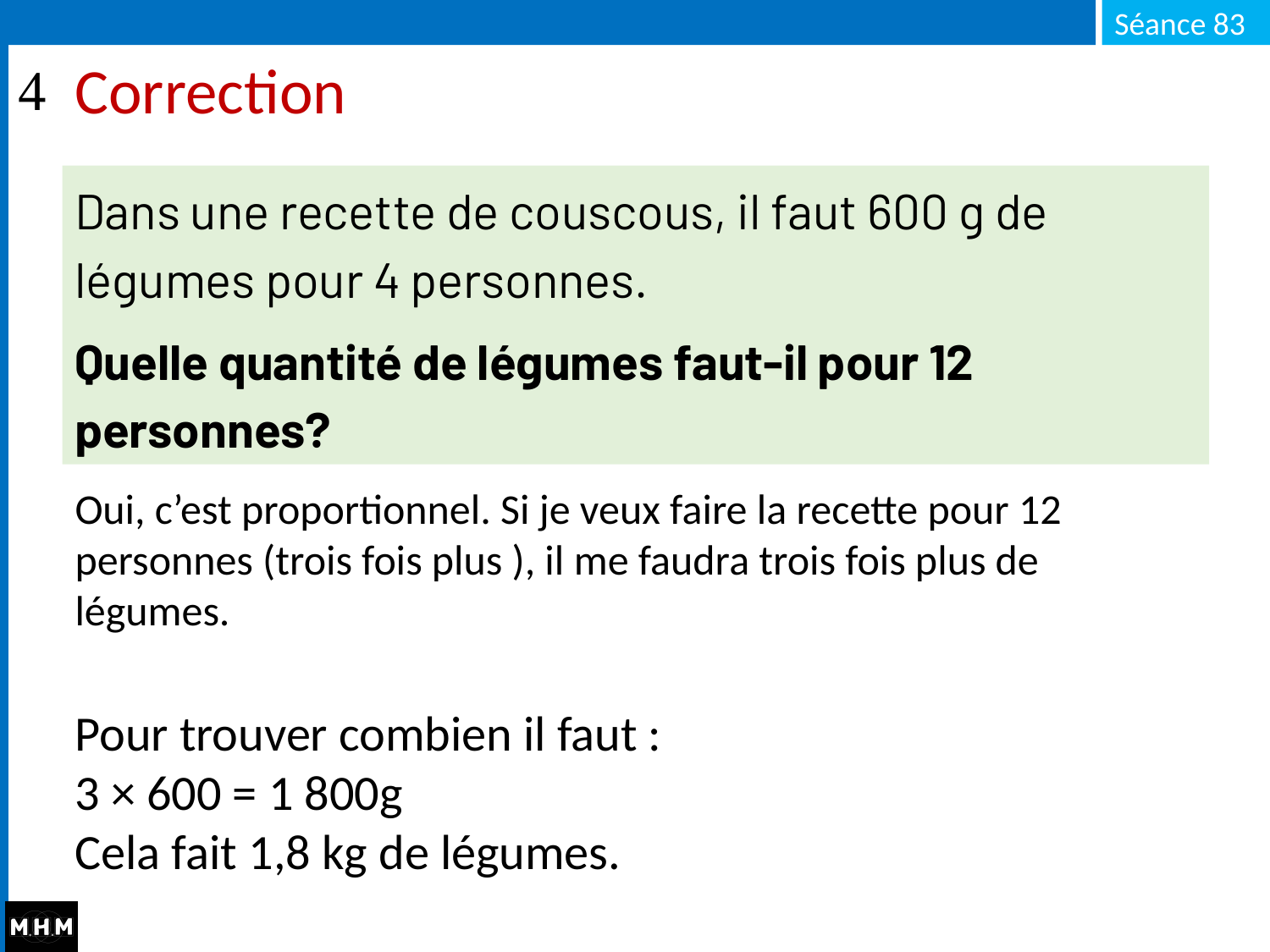

# Correction
Dans une recette de couscous, il faut 600 g de légumes pour 4 personnes.
Quelle quantité de légumes faut-il pour 12 personnes?
Oui, c’est proportionnel. Si je veux faire la recette pour 12 personnes (trois fois plus ), il me faudra trois fois plus de légumes.
Pour trouver combien il faut :
3 × 600 = 1 800g
Cela fait 1,8 kg de légumes.